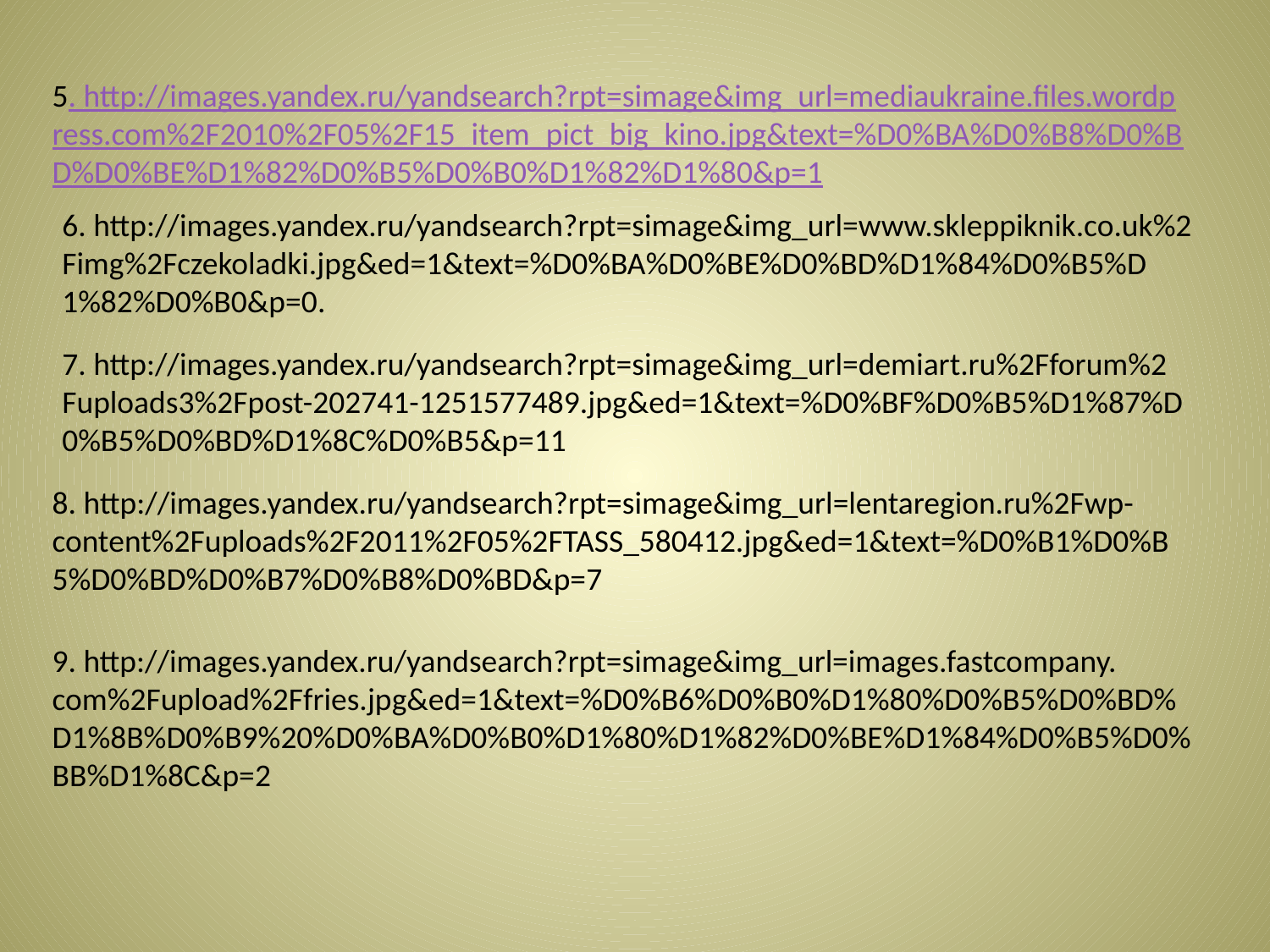

5. http://images.yandex.ru/yandsearch?rpt=simage&img_url=mediaukraine.files.wordp
ress.com%2F2010%2F05%2F15_item_pict_big_kino.jpg&text=%D0%BA%D0%B8%D0%B
D%D0%BE%D1%82%D0%B5%D0%B0%D1%82%D1%80&p=1
6. http://images.yandex.ru/yandsearch?rpt=simage&img_url=www.skleppiknik.co.uk%2
Fimg%2Fczekoladki.jpg&ed=1&text=%D0%BA%D0%BE%D0%BD%D1%84%D0%B5%D
1%82%D0%B0&p=0.
7. http://images.yandex.ru/yandsearch?rpt=simage&img_url=demiart.ru%2Fforum%2
Fuploads3%2Fpost-202741-1251577489.jpg&ed=1&text=%D0%BF%D0%B5%D1%87%D
0%B5%D0%BD%D1%8C%D0%B5&p=11
8. http://images.yandex.ru/yandsearch?rpt=simage&img_url=lentaregion.ru%2Fwp-
content%2Fuploads%2F2011%2F05%2FTASS_580412.jpg&ed=1&text=%D0%B1%D0%B
5%D0%BD%D0%B7%D0%B8%D0%BD&p=7
9. http://images.yandex.ru/yandsearch?rpt=simage&img_url=images.fastcompany.
com%2Fupload%2Ffries.jpg&ed=1&text=%D0%B6%D0%B0%D1%80%D0%B5%D0%BD%
D1%8B%D0%B9%20%D0%BA%D0%B0%D1%80%D1%82%D0%BE%D1%84%D0%B5%D0%
BB%D1%8C&p=2